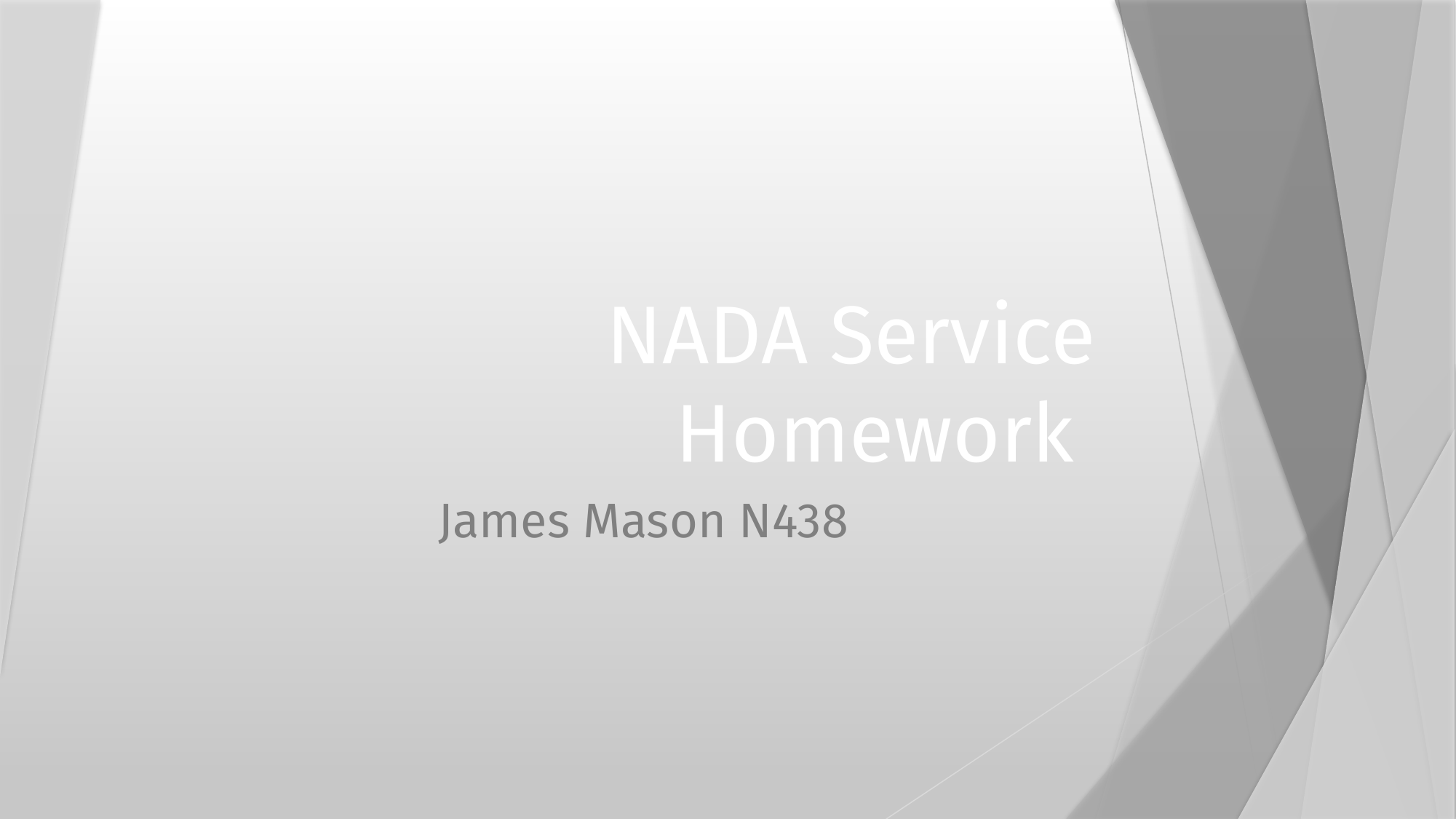

# NADA Service Homework
James Mason N438